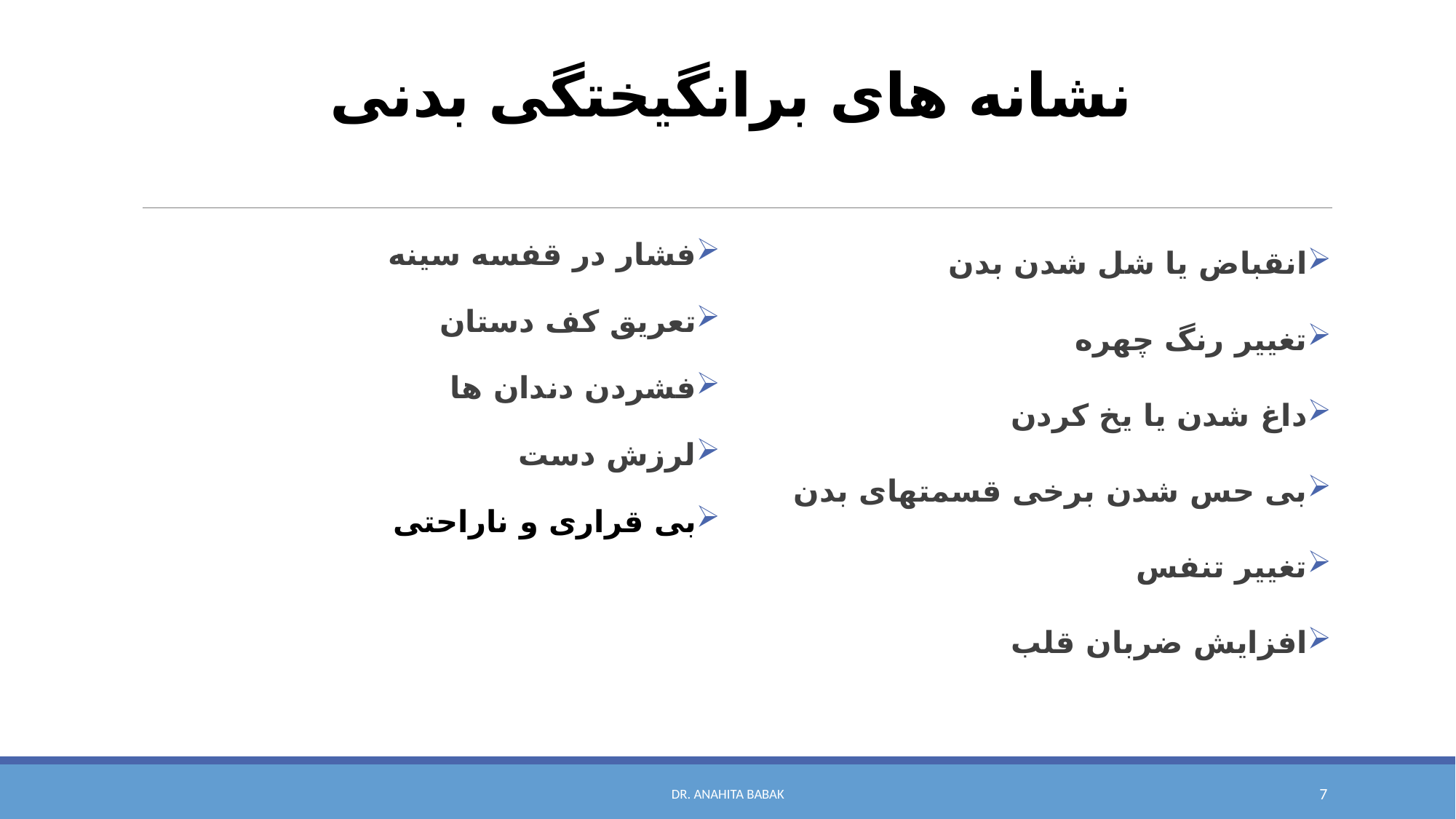

# نشانه های برانگیختگی بدنی
فشار در قفسه سینه
تعریق کف دستان
فشردن دندان ها
لرزش دست
بی قراری و ناراحتی

انقباض یا شل شدن بدن
تغییر رنگ چهره
داغ شدن یا یخ کردن
بی حس شدن برخی قسمتهای بدن
تغییر تنفس
افزایش ضربان قلب

Dr. Anahita Babak
7